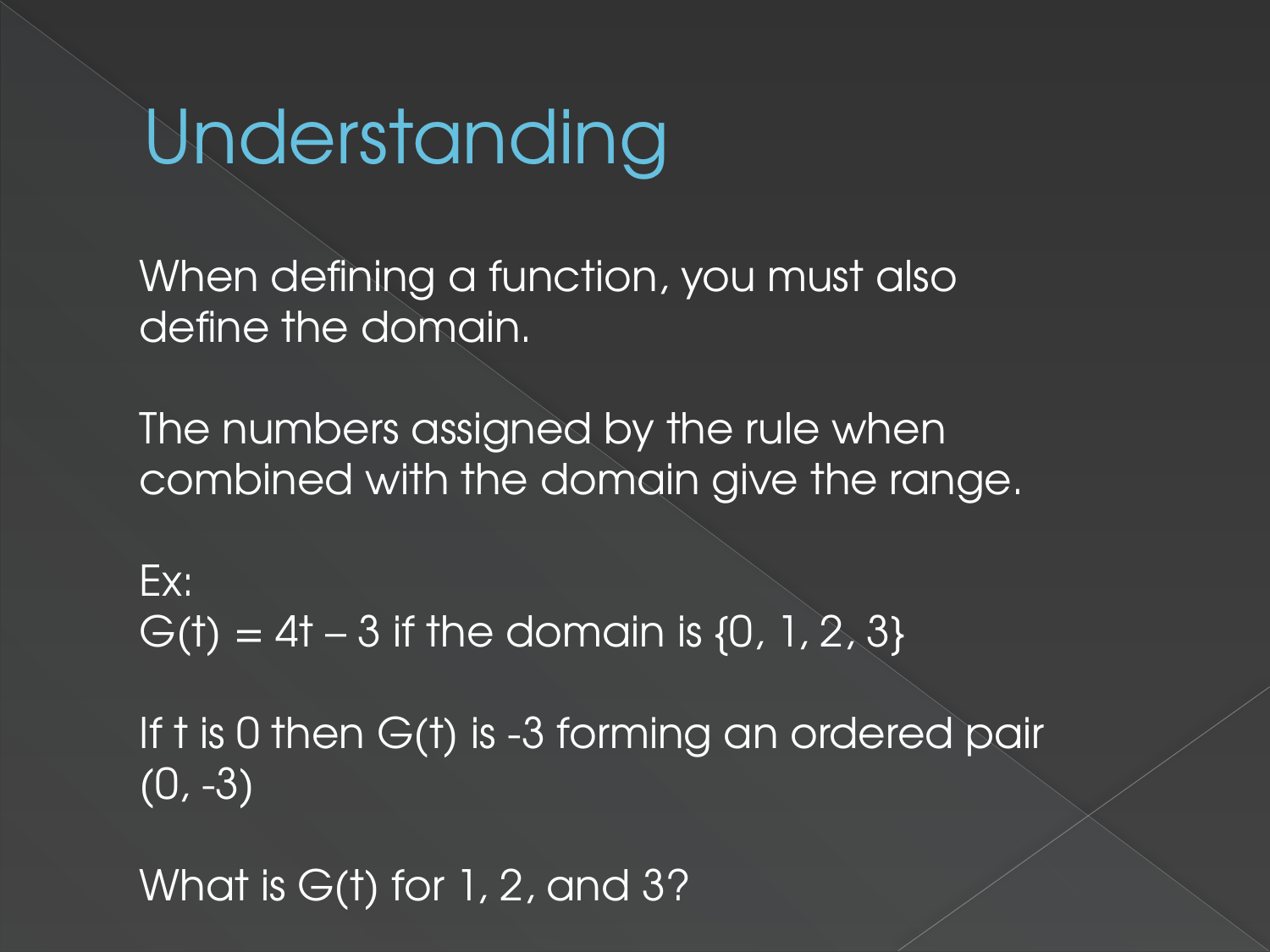

# Understanding
When defining a function, you must also define the domain.

The numbers assigned by the rule when combined with the domain give the range.

Ex:
G(t) = 4t – 3 if the domain is {0, 1, 2, 3}

If t is 0 then G(t) is -3 forming an ordered pair (0, -3)

What is G(t) for 1, 2, and 3?